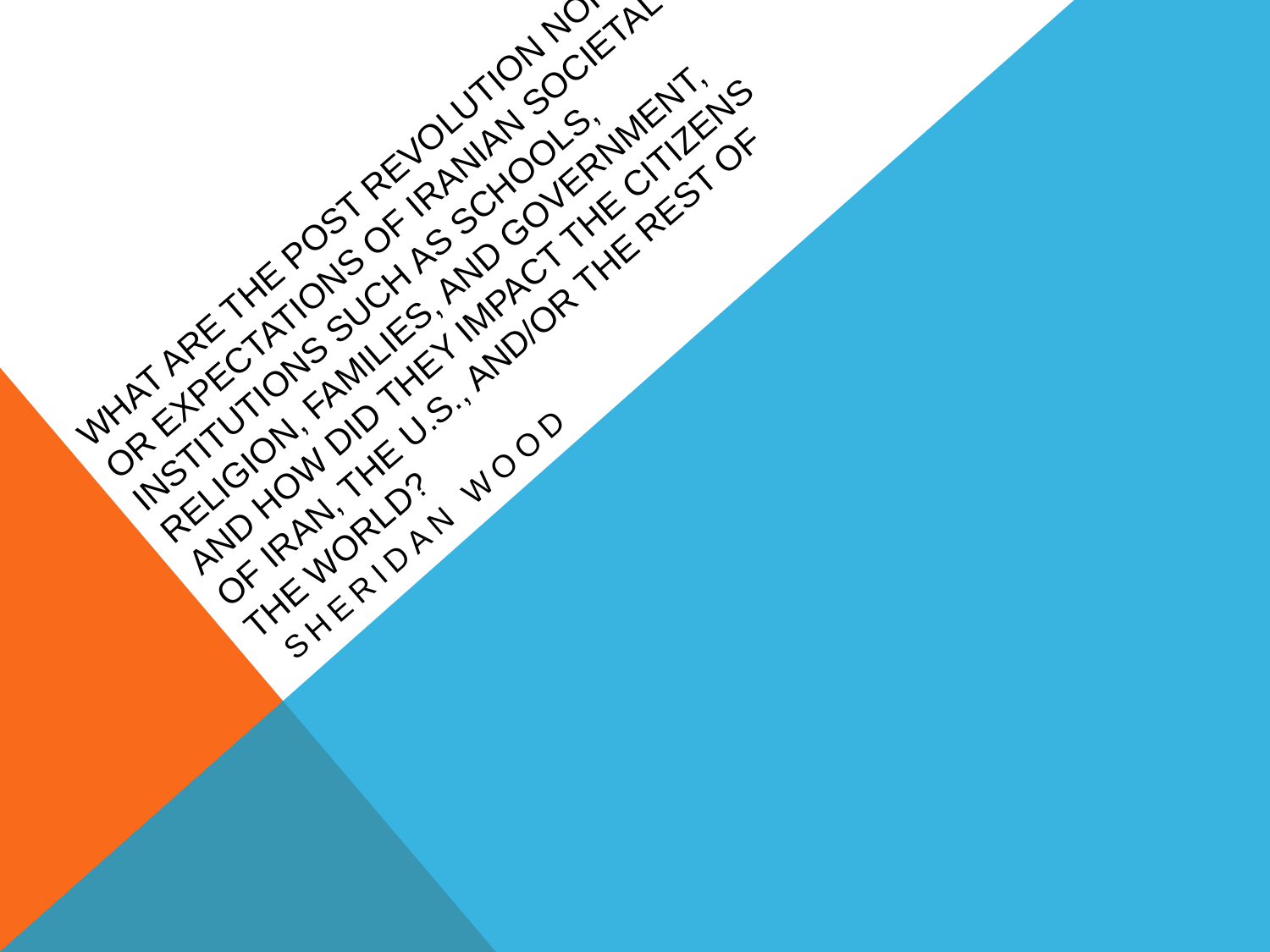

# What are the post revolution norms or expectations of Iranian societal institutions such as schools, religion, families, and government, and how did they impact the citizens of Iran, the U.S., and/or the rest of the world?
Sheridan Wood